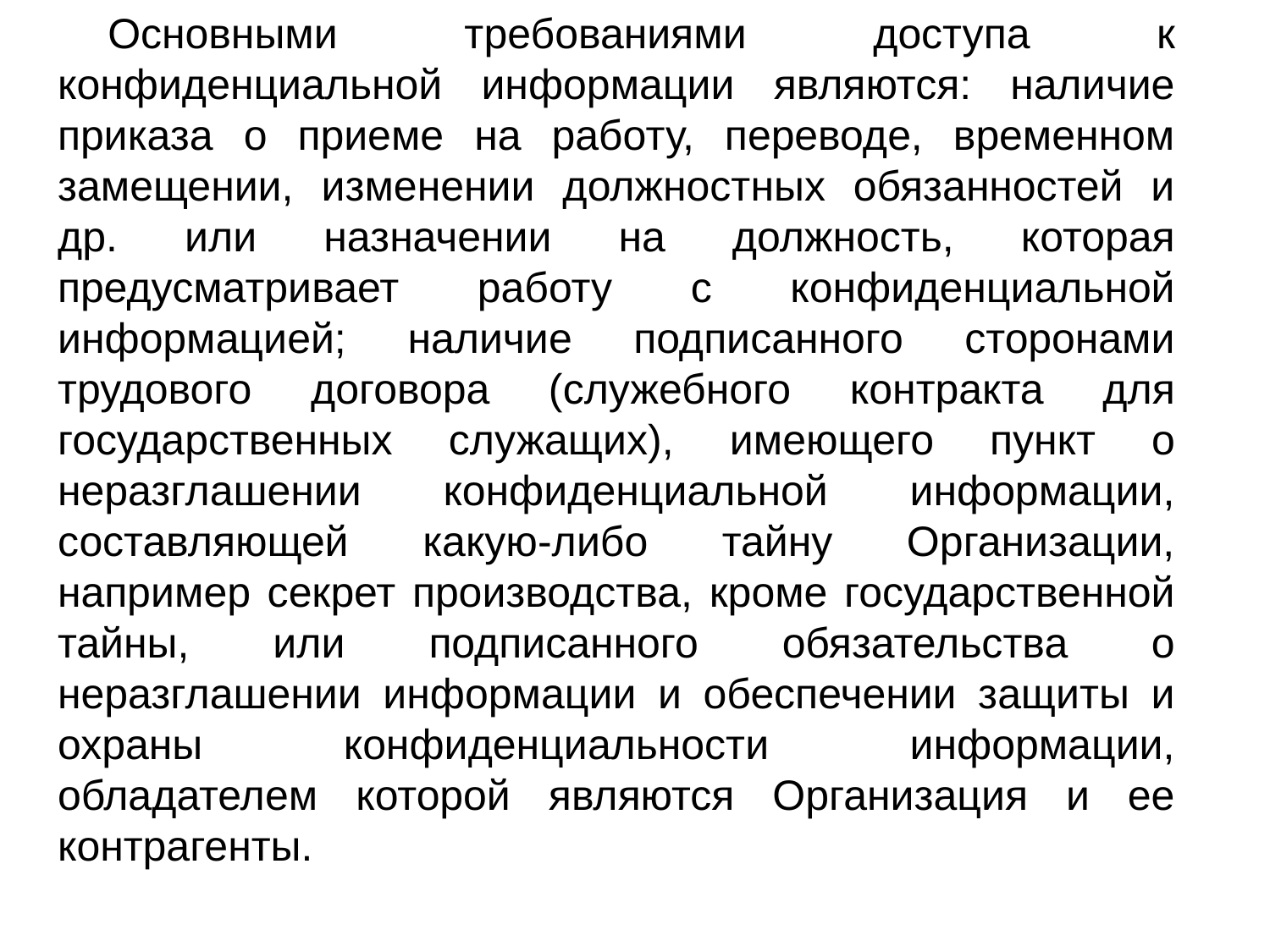

Основными требованиями доступа к конфиденциальной информации являются: наличие приказа о приеме на работу, переводе, временном замещении, изменении должностных обязанностей и др. или назначении на должность, которая предусматривает работу с конфиденциальной информацией; наличие подписанного сторонами трудового договора (служебного контракта для государственных служащих), имеющего пункт о неразглашении конфиденциальной информации, составляющей какую-либо тайну Организации, например секрет производства, кроме государственной тайны, или подписанного обязательства о неразглашении информации и обеспечении защиты и охраны конфиденциальности информации, обладателем которой являются Организация и ее контрагенты.